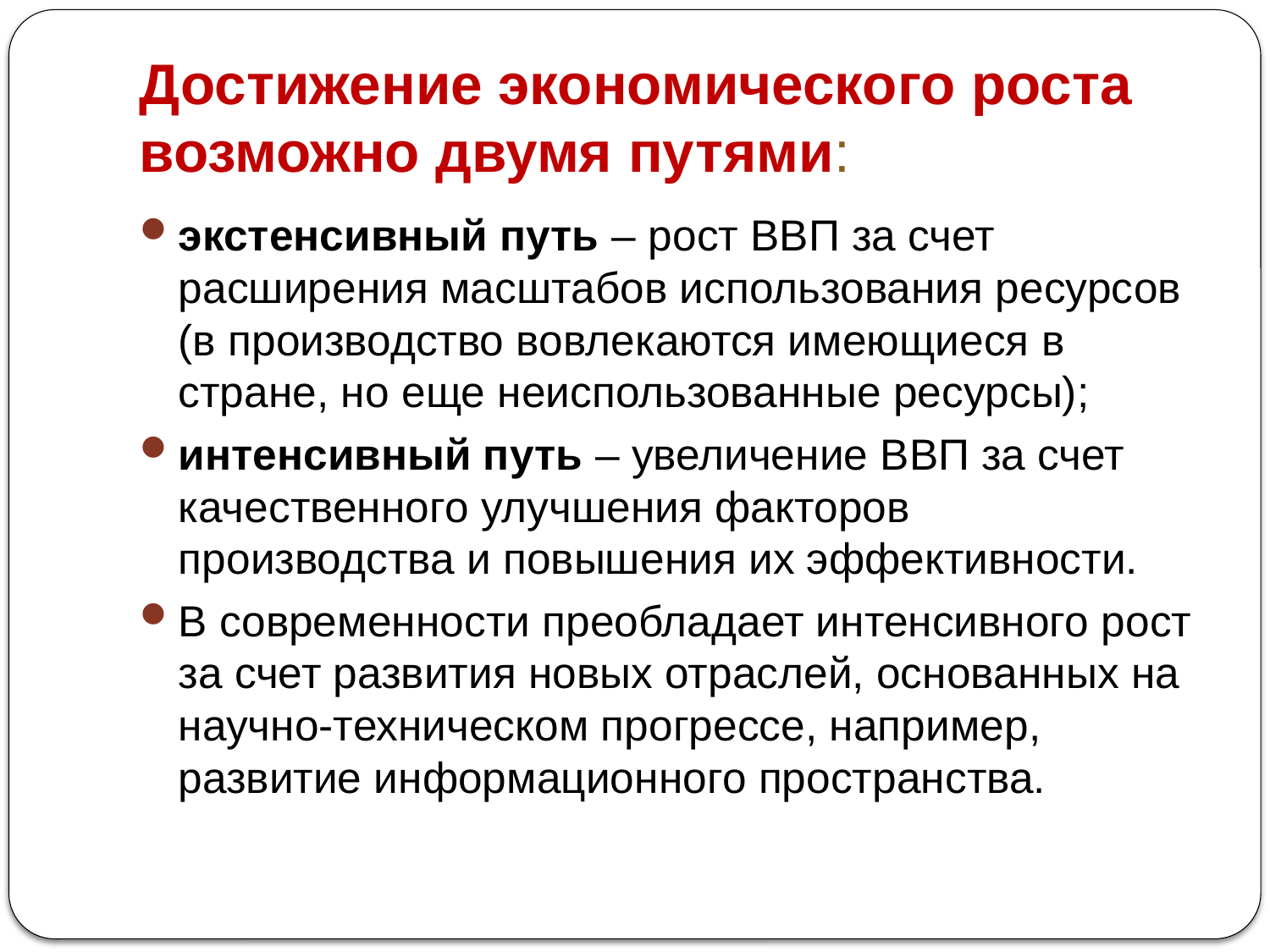

# Достижение экономического роста возможно двумя путями:
экстенсивный путь – рост ВВП за счет расширения масштабов использования ресурсов (в производство вовлекаются имеющиеся в стране, но еще неиспользованные ресурсы);
интенсивный путь – увеличение ВВП за счет качественного улучшения факторов производства и повышения их эффективности.
В современности преобладает интенсивного рост за счет развития новых отраслей, основанных на научно-техническом прогрессе, например, развитие информационного пространства.